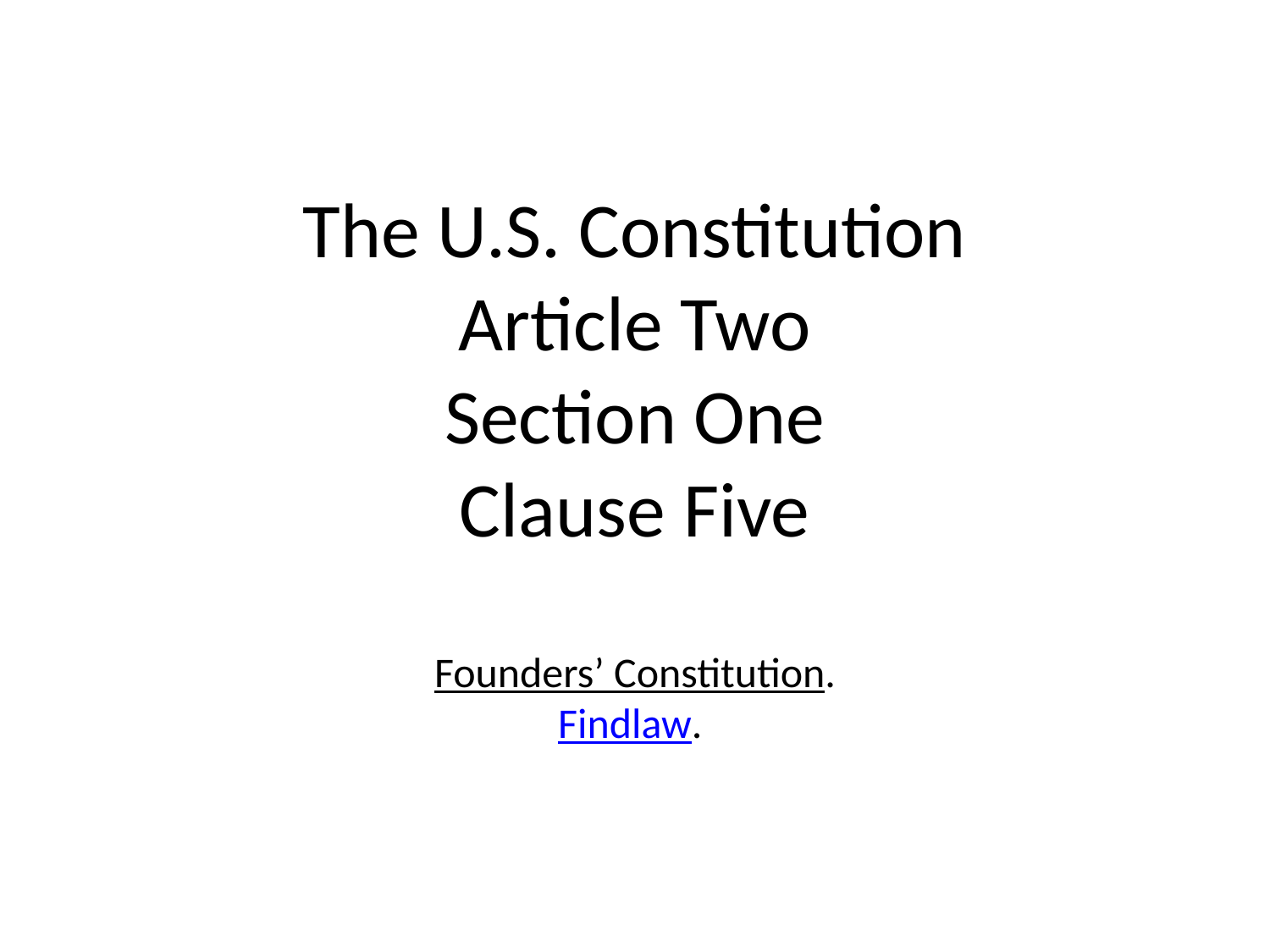

# The U.S. Constitution Article Two Section One Clause Five Founders’ Constitution. Findlaw.